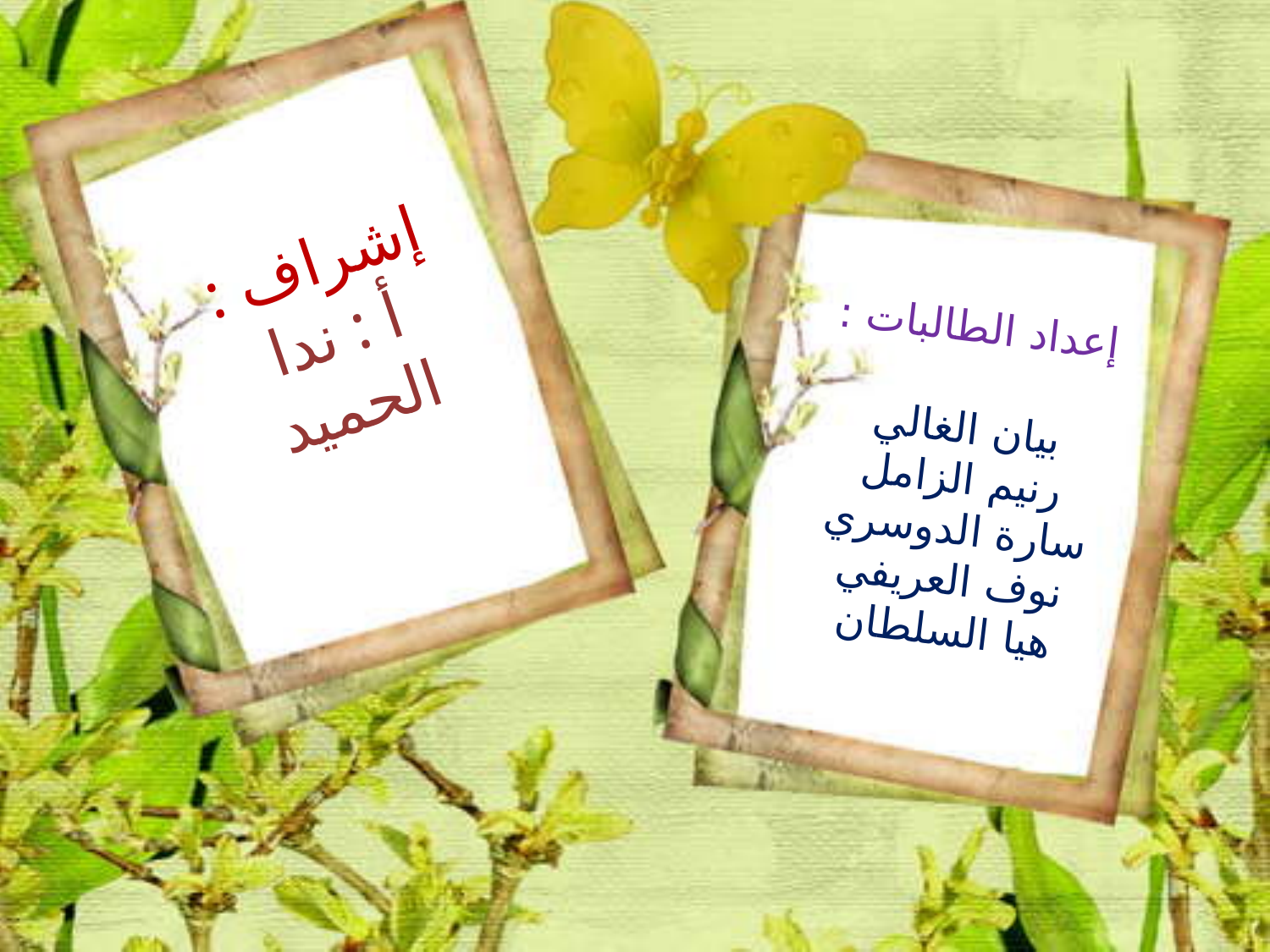

إشراف :
أ : ندا الحميد
إعداد الطالبات :

بيان الغالي
رنيم الزامل
سارة الدوسري
نوف العريفي
هيا السلطان